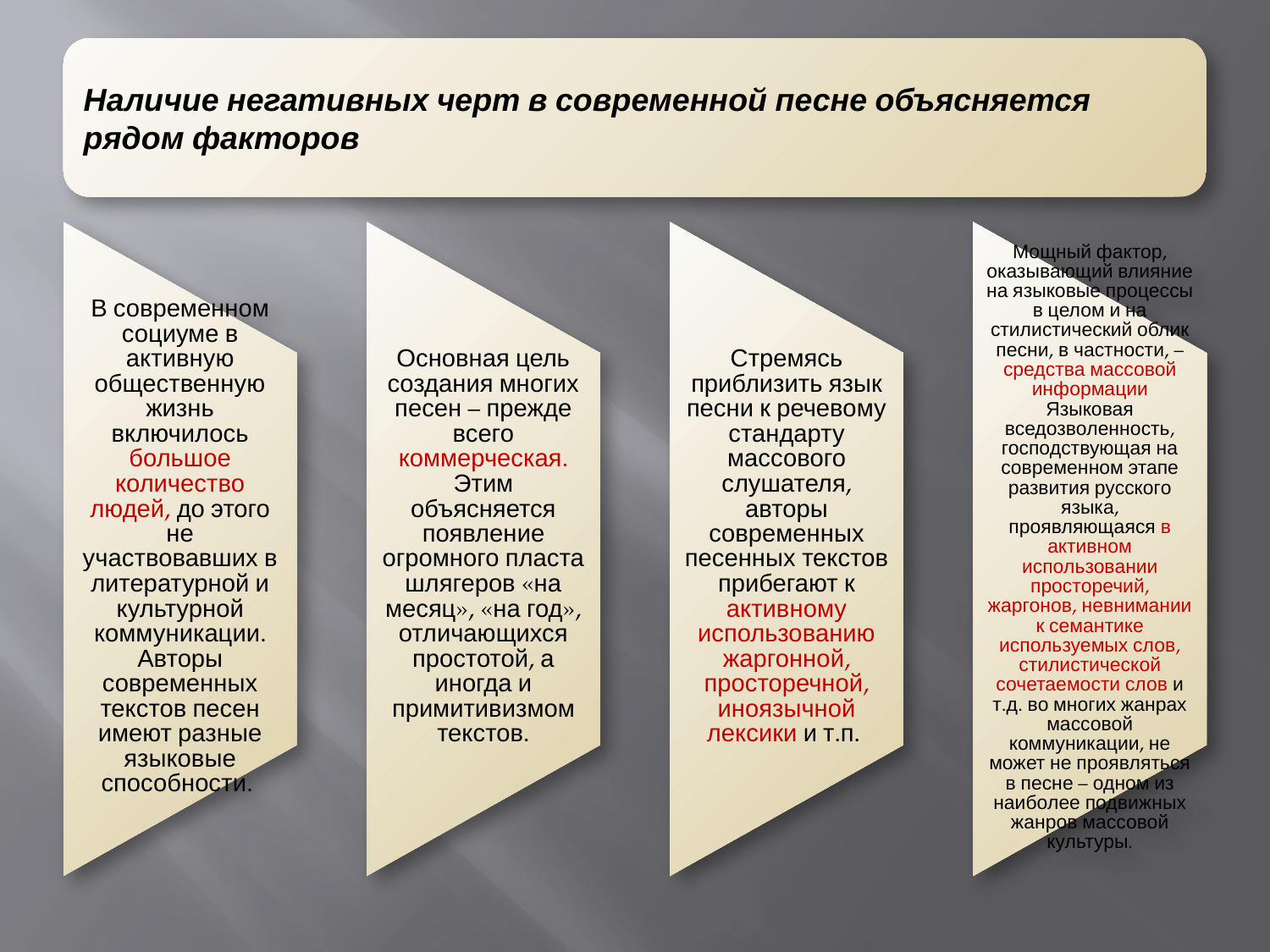

Наличие негативных черт в современной песне объясняется рядом факторов
В современном социуме в активную общественную жизнь включилось большое количество людей, до этого не участвовавших в литературной и культурной коммуникации. Авторы современных текстов песен имеют разные языковые способности.
Основная цель создания многих песен – прежде всего коммерческая. Этим объясняется появление огромного пласта шлягеров «на месяц», «на год», отличающихся простотой, а иногда и примитивизмом текстов.
Стремясь приблизить язык песни к речевому стандарту массового слушателя, авторы современных песенных текстов прибегают к активному использованию жаргонной, просторечной, иноязычной лексики и т.п.
Мощный фактор, оказывающий влияние на языковые процессы в целом и на стилистический облик песни, в частности, – средства массовой информации Языковая вседозволенность, господствующая на современном этапе развития русского языка, проявляющаяся в активном использовании просторечий, жаргонов, невнимании к семантике используемых слов, стилистической сочетаемости слов и т.д. во многих жанрах массовой коммуникации, не может не проявляться в песне – одном из наиболее подвижных жанров массовой культуры.